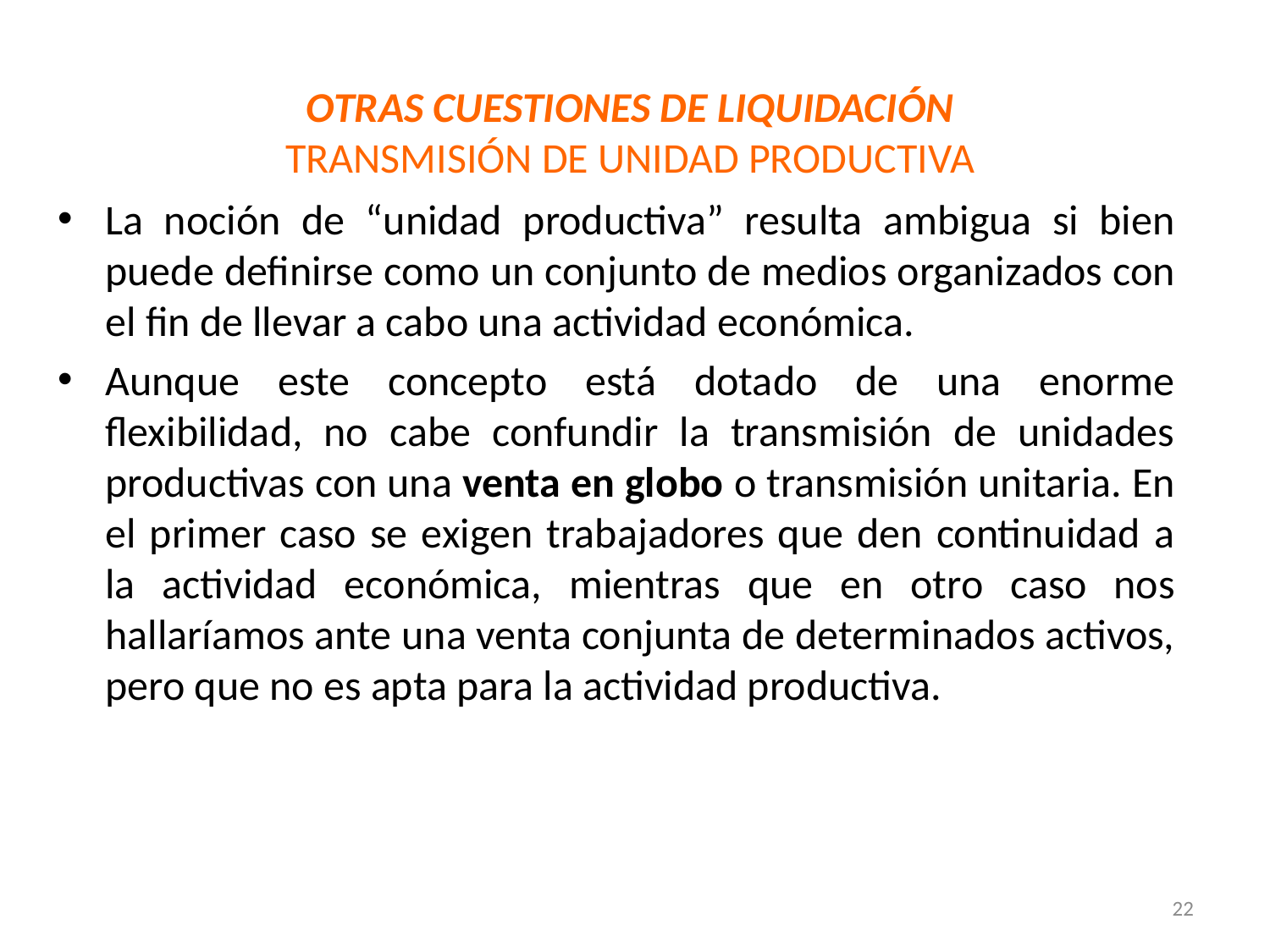

# OTRAS CUESTIONES DE LIQUIDACIÓN  TRANSMISIÓN DE UNIDAD PRODUCTIVA
La noción de “unidad productiva” resulta ambigua si bien puede definirse como un conjunto de medios organizados con el fin de llevar a cabo una actividad económica.
Aunque este concepto está dotado de una enorme flexibilidad, no cabe confundir la transmisión de unidades productivas con una venta en globo o transmisión unitaria. En el primer caso se exigen trabajadores que den continuidad a la actividad económica, mientras que en otro caso nos hallaríamos ante una venta conjunta de determinados activos, pero que no es apta para la actividad productiva.

22